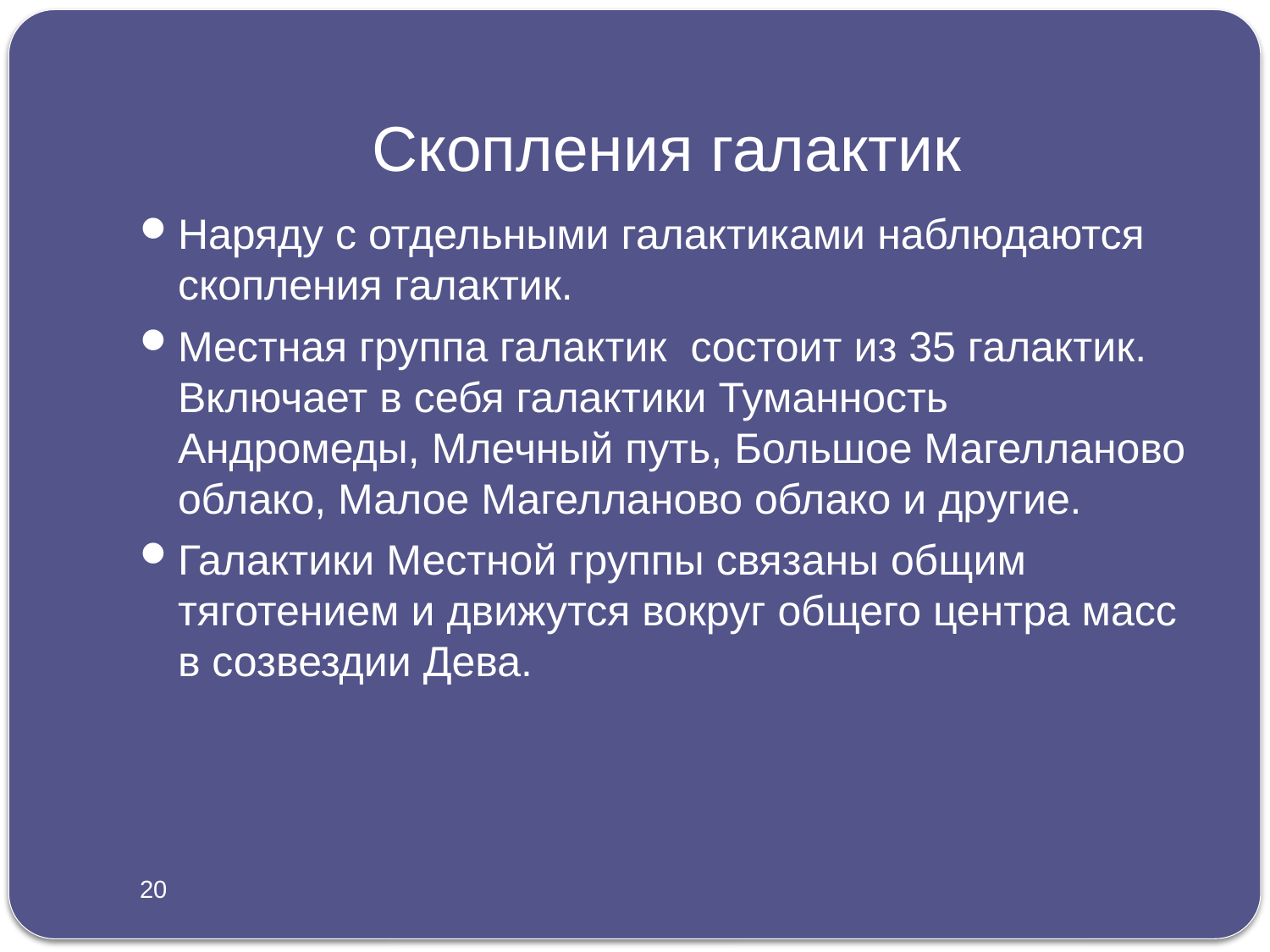

# Скопления галактик
Наряду с отдельными галактиками наблюдаются скопления галактик.
Местная группа галактик  состоит из 35 галактик. Включает в себя галактики Туманность Андромеды, Млечный путь, Большое Магелланово облако, Малое Магелланово облако и другие.
Галактики Местной группы связаны общим тяготением и движутся вокруг общего центра масс в созвездии Дева.
20